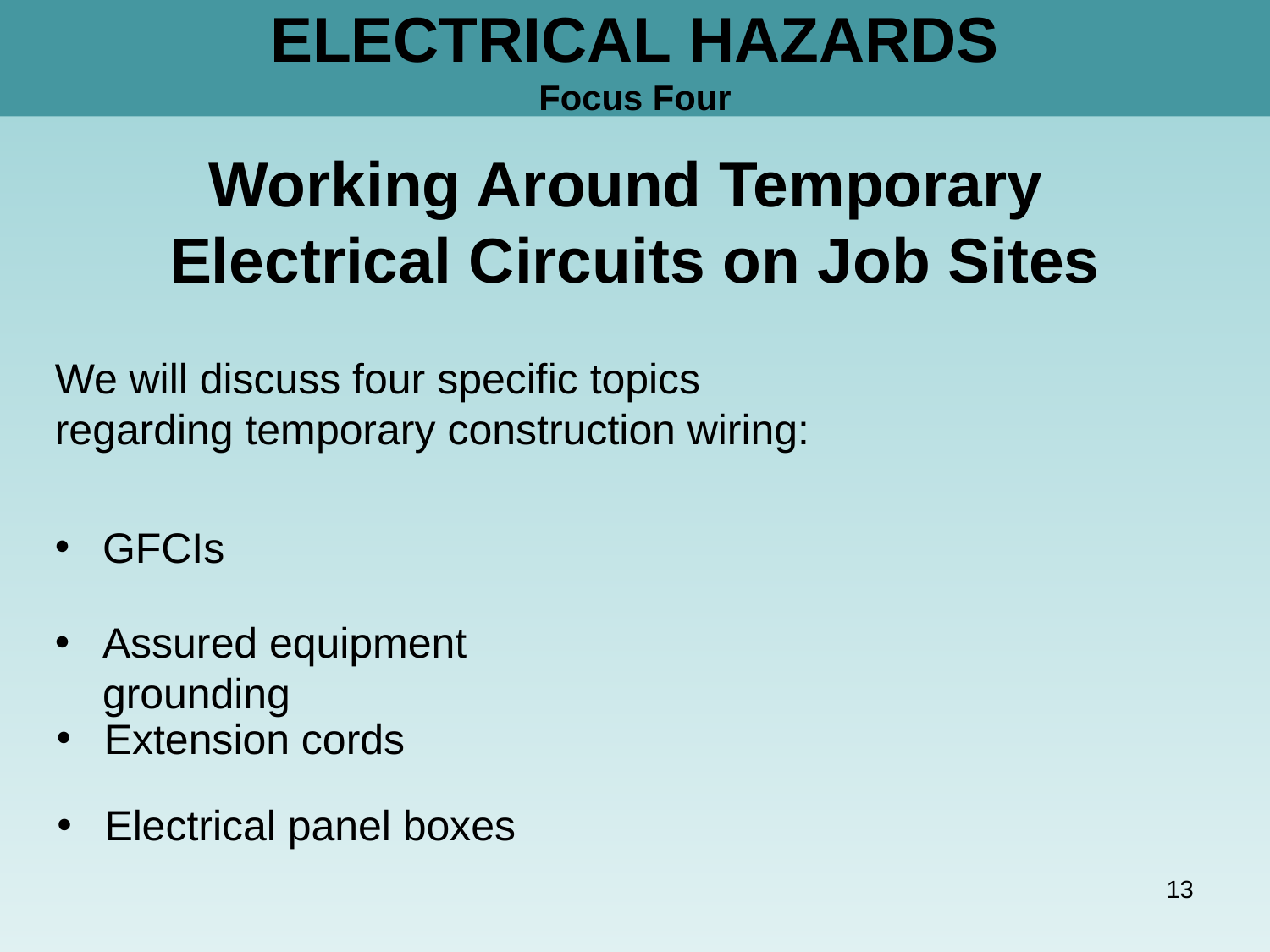

# ELECTRICAL HAZARDS Focus Four
Working Around Temporary
Electrical Circuits on Job Sites
We will discuss four specific topics regarding temporary construction wiring:
GFCIs
Assured equipment grounding
Extension cords
Electrical panel boxes
13